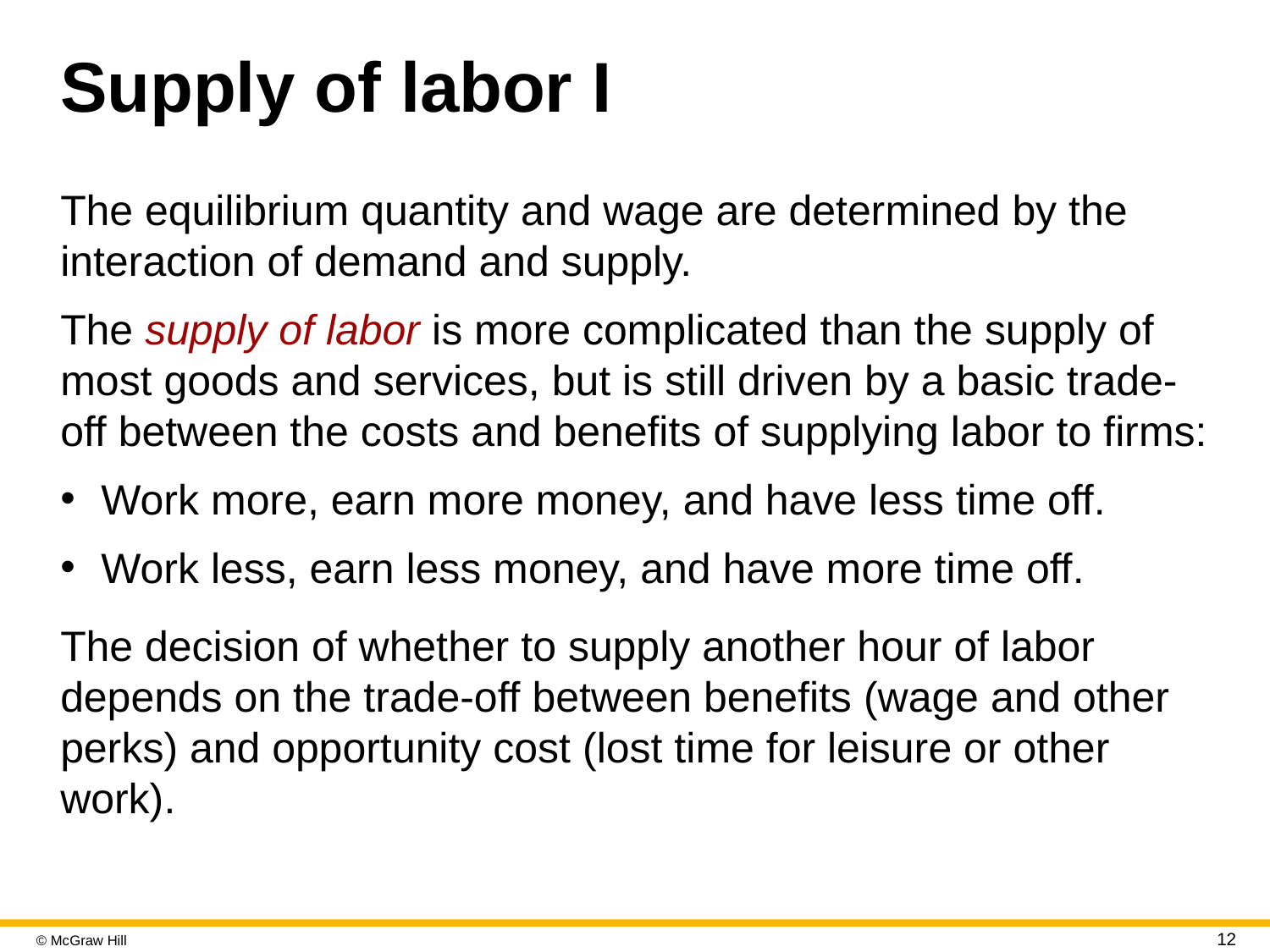

# Supply of labor I
The equilibrium quantity and wage are determined by the interaction of demand and supply.
The supply of labor is more complicated than the supply of most goods and services, but is still driven by a basic trade-off between the costs and benefits of supplying labor to firms:
Work more, earn more money, and have less time off.
Work less, earn less money, and have more time off.
The decision of whether to supply another hour of labor depends on the trade-off between benefits (wage and other perks) and opportunity cost (lost time for leisure or other work).